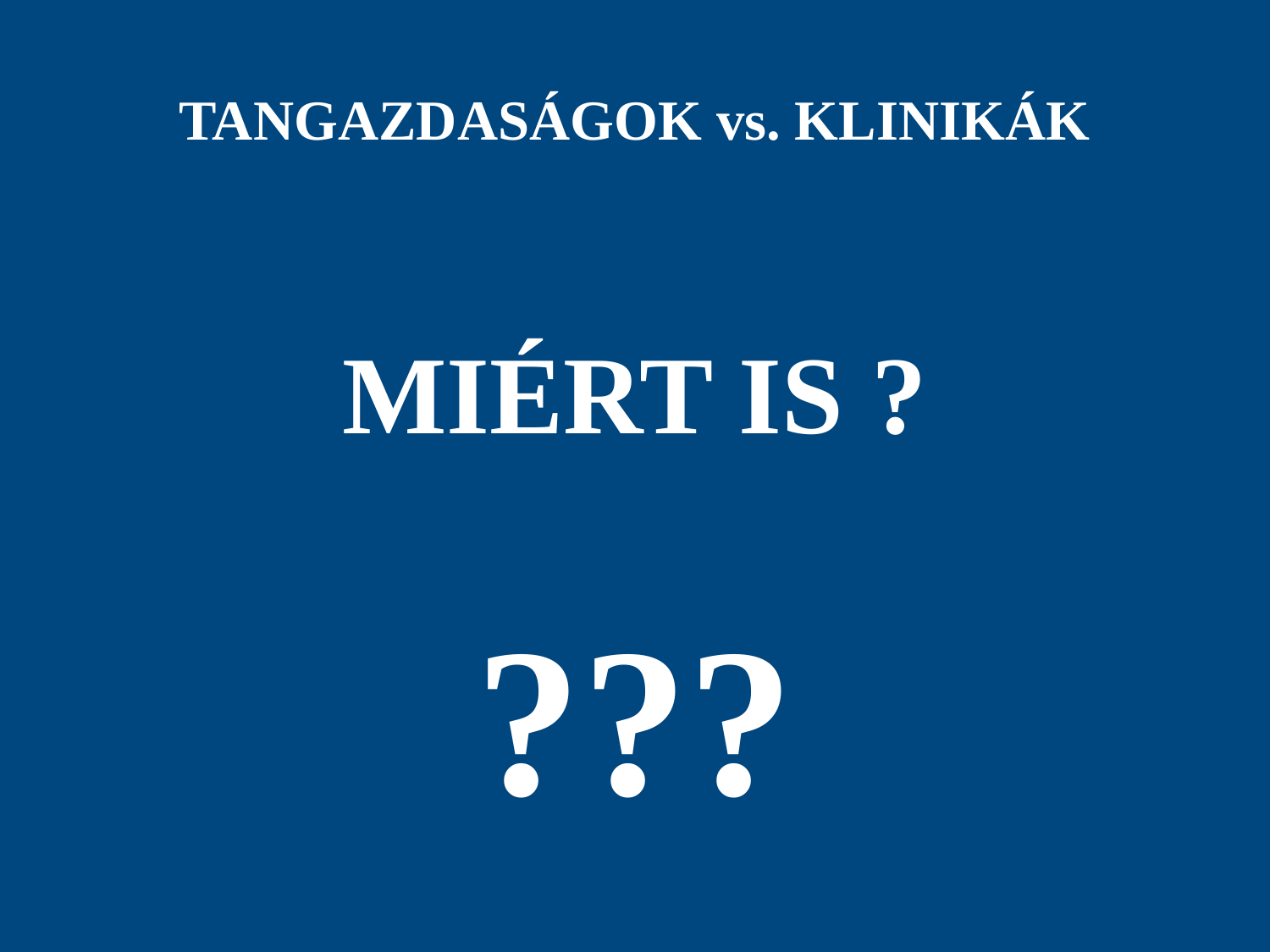

# TANGAZDASÁGOK vs. KLINIKÁK

MIÉRT IS ?
???